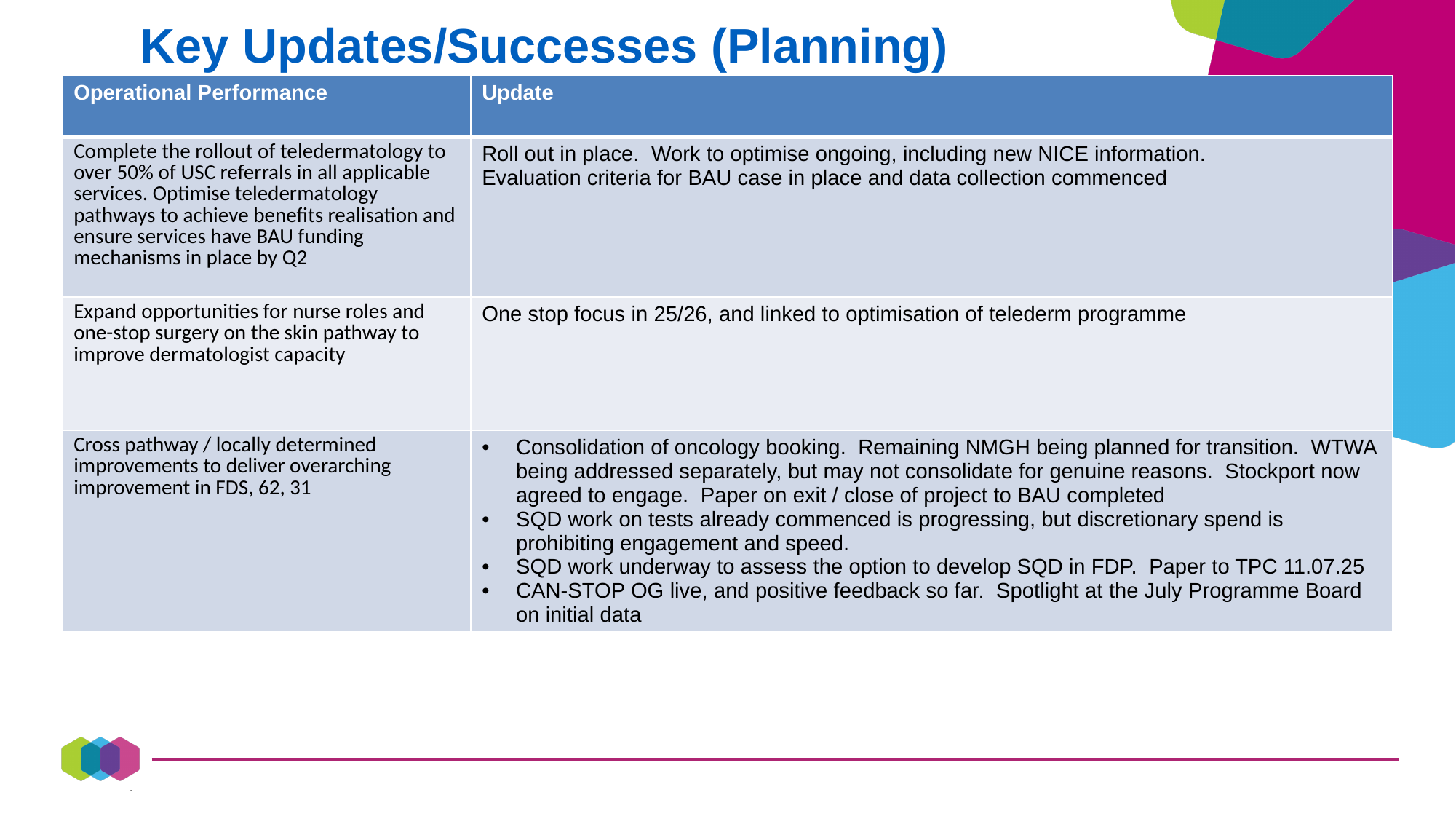

Key Updates/Successes (Planning)
| Operational Performance | Update |
| --- | --- |
| Complete the rollout of teledermatology to over 50% of USC referrals in all applicable services. Optimise teledermatology pathways to achieve benefits realisation and ensure services have BAU funding mechanisms in place by Q2 | Roll out in place. Work to optimise ongoing, including new NICE information. Evaluation criteria for BAU case in place and data collection commenced |
| Expand opportunities for nurse roles and one-stop surgery on the skin pathway to improve dermatologist capacity | One stop focus in 25/26, and linked to optimisation of telederm programme |
| Cross pathway / locally determined improvements to deliver overarching improvement in FDS, 62, 31 | Consolidation of oncology booking. Remaining NMGH being planned for transition. WTWA being addressed separately, but may not consolidate for genuine reasons. Stockport now agreed to engage. Paper on exit / close of project to BAU completed SQD work on tests already commenced is progressing, but discretionary spend is prohibiting engagement and speed. SQD work underway to assess the option to develop SQD in FDP. Paper to TPC 11.07.25 CAN-STOP OG live, and positive feedback so far. Spotlight at the July Programme Board on initial data |